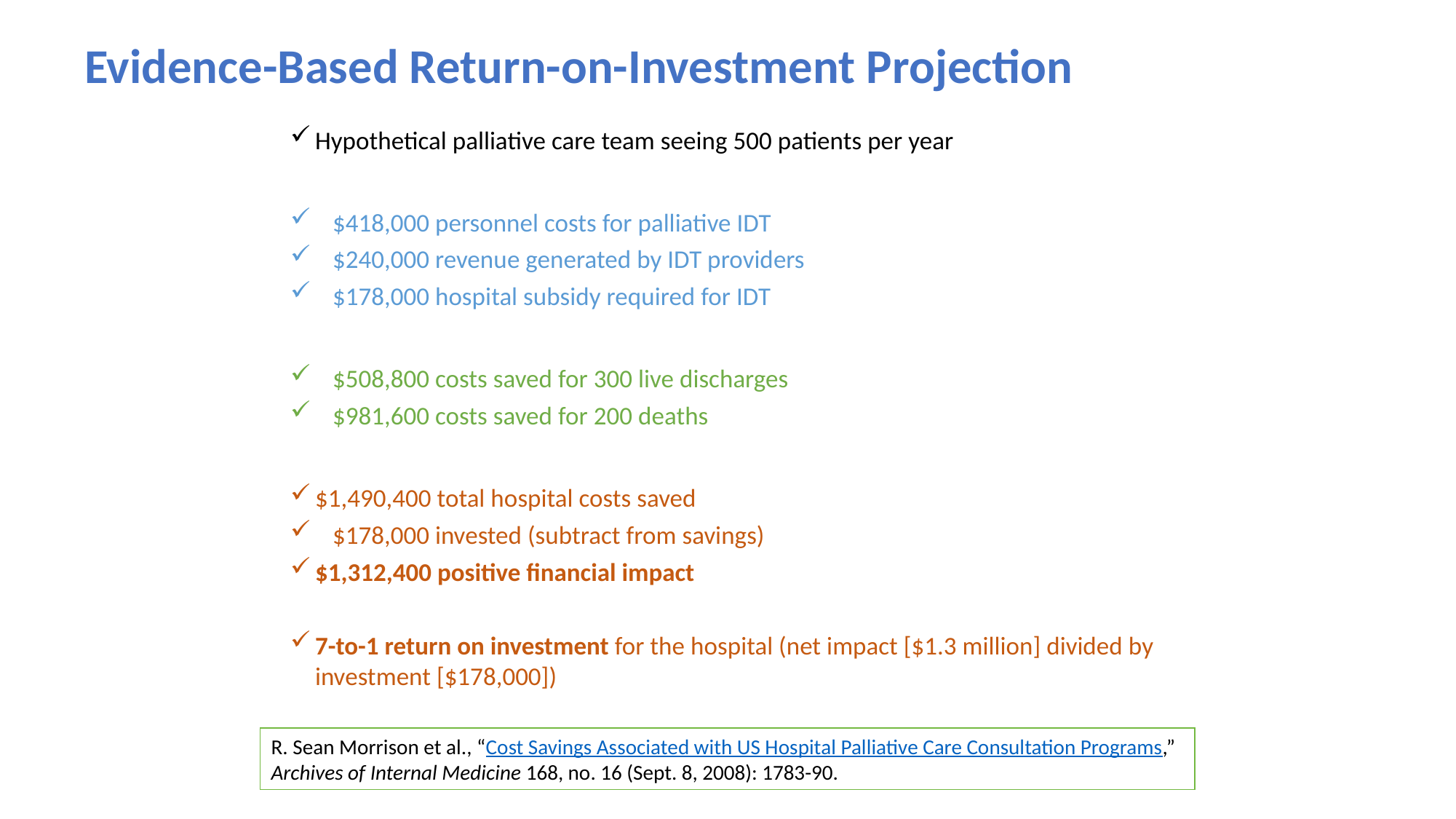

# Evidence-Based Return-on-Investment Projection
Hypothetical palliative care team seeing 500 patients per year

   $418,000 personnel costs for palliative IDT
   $240,000 revenue generated by IDT providers
   $178,000 hospital subsidy required for IDT

   $508,800 costs saved for 300 live discharges
   $981,600 costs saved for 200 deaths

$1,490,400 total hospital costs saved
   $178,000 invested (subtract from savings)
$1,312,400 positive financial impact

7-to-1 return on investment for the hospital (net impact [$1.3 million] divided by investment [$178,000])
R. Sean Morrison et al., “Cost Savings Associated with US Hospital Palliative Care Consultation Programs,” Archives of Internal Medicine 168, no. 16 (Sept. 8, 2008): 1783-90.